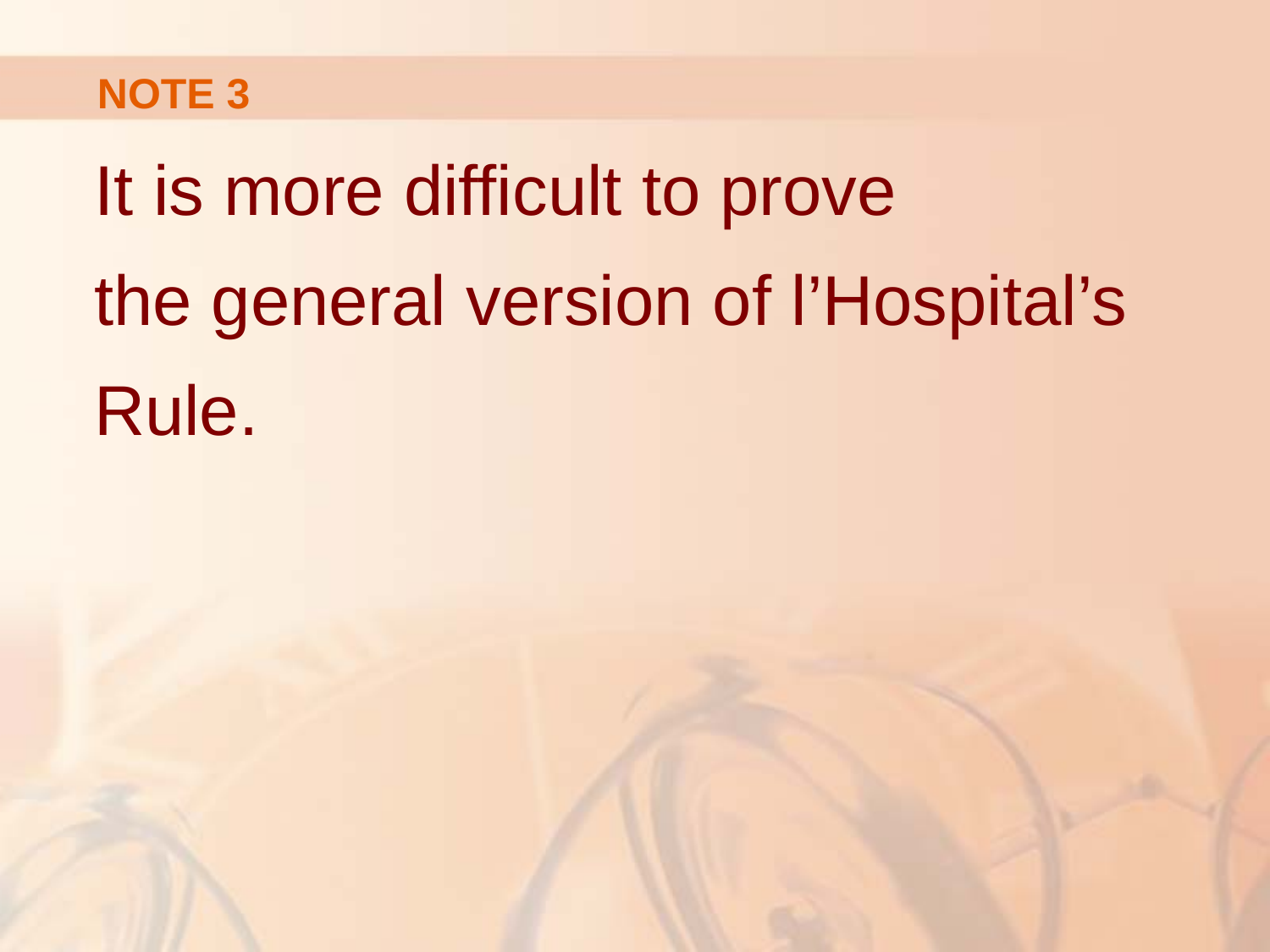

# NOTE 3
It is more difficult to prove
the general version of l’Hospital’s Rule.